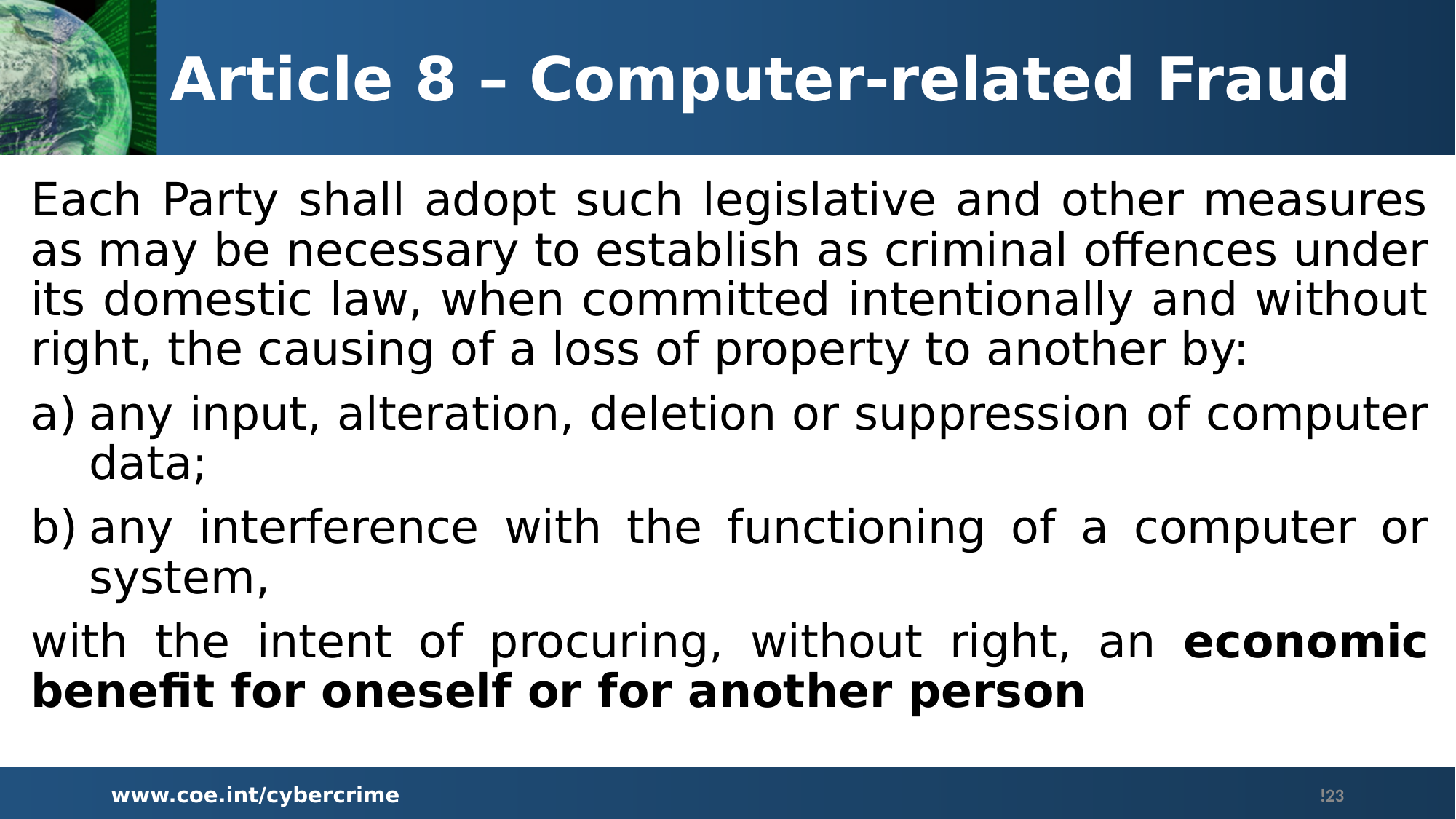

Article 8 – Computer-related Fraud
Each Party shall adopt such legislative and other measures as may be necessary to establish as criminal offences under its domestic law, when committed intentionally and without right, the causing of a loss of property to another by:
any input, alteration, deletion or suppression of computer data;
any interference with the functioning of a computer or system,
with the intent of procuring, without right, an economic benefit for oneself or for another person
# Article 8 – Computer-related Fraud
www.coe.int/cybercrime
!23